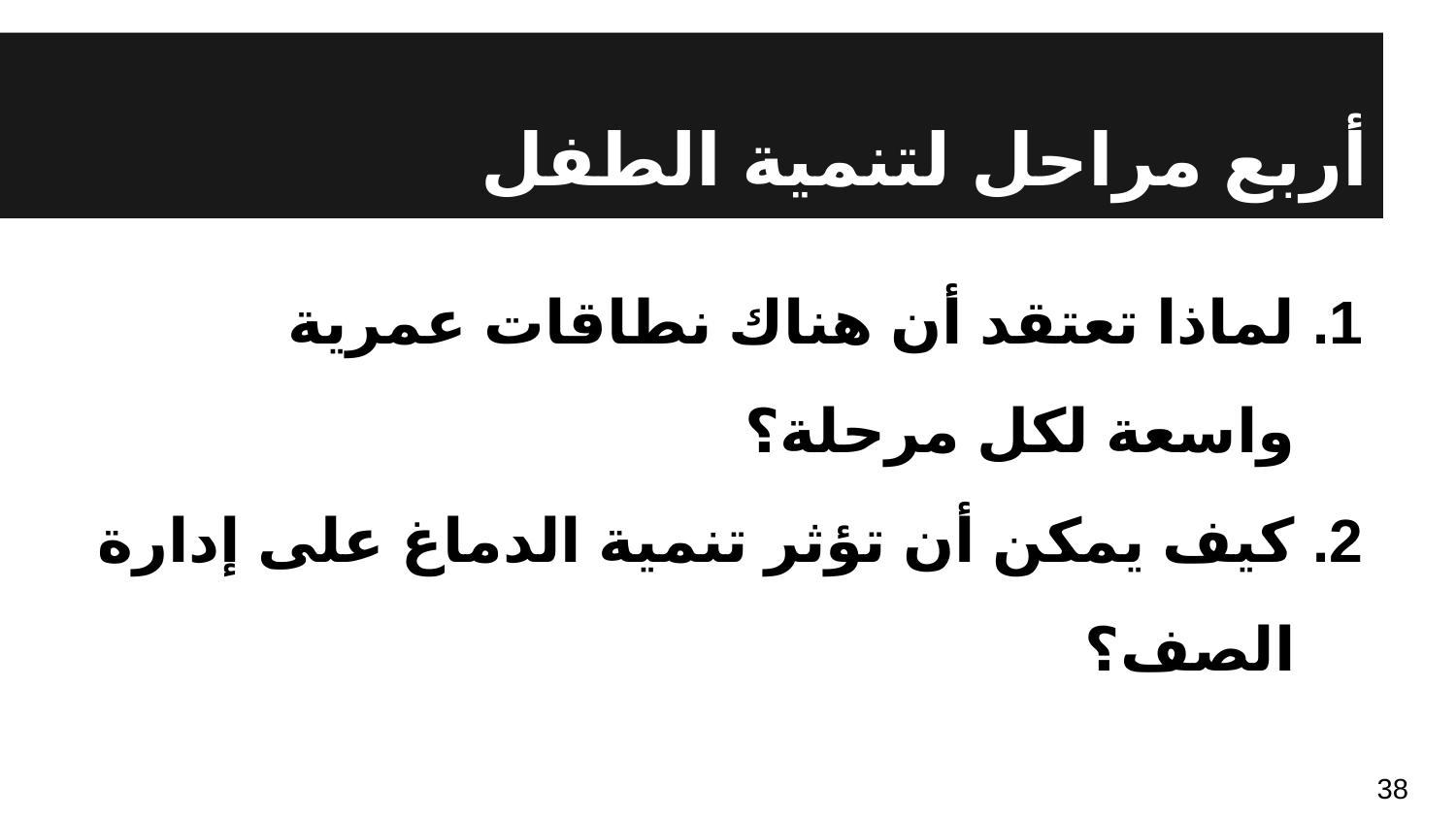

# أربع مراحل لتنمية الطفل
لماذا تعتقد أن هناك نطاقات عمرية واسعة لكل مرحلة؟
كيف يمكن أن تؤثر تنمية الدماغ على إدارة الصف؟

38